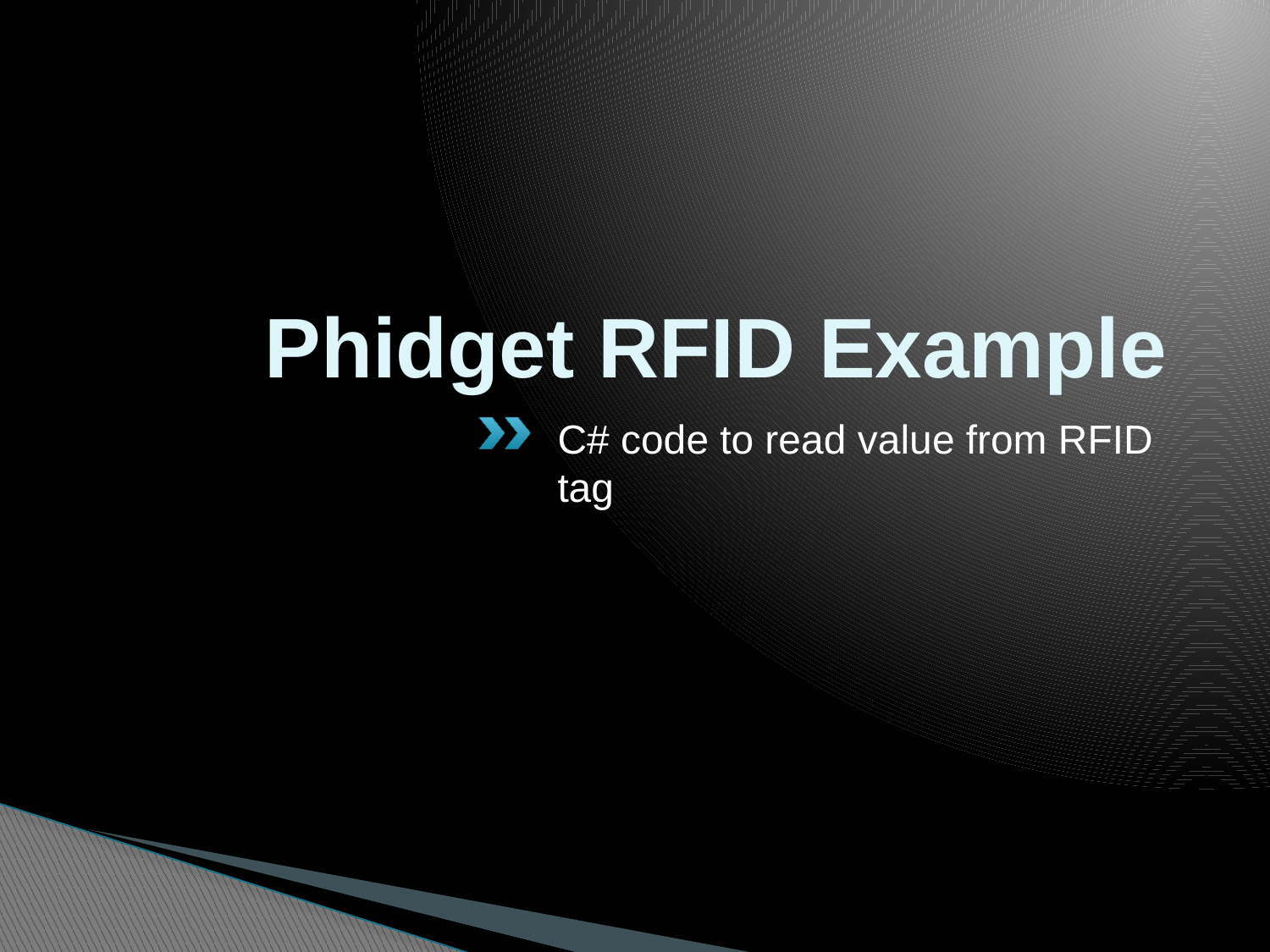

# Phidget RFID Example
C# code to read value from RFID tag